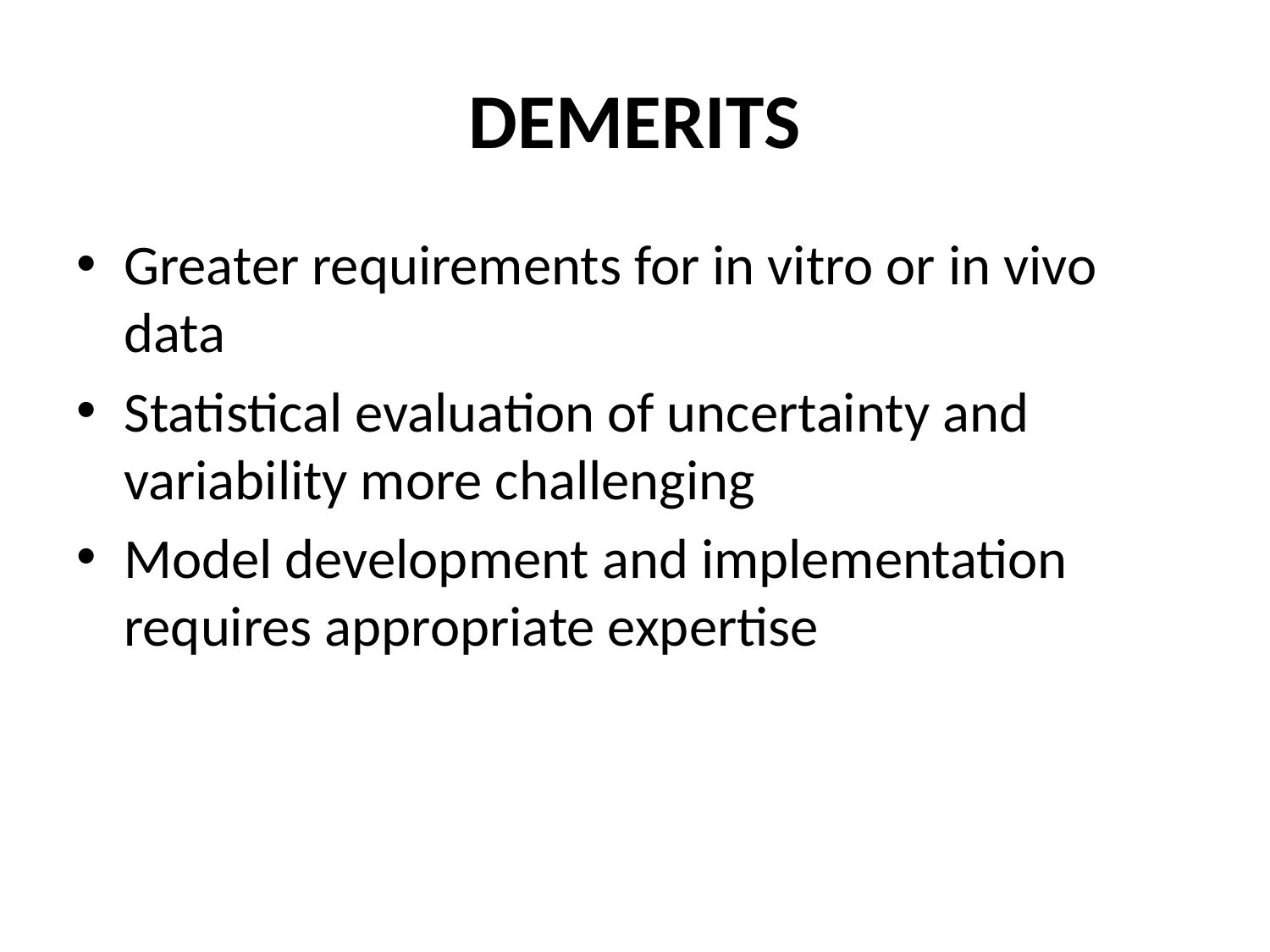

# DEMERITS
Greater requirements for in vitro or in vivo data
Statistical evaluation of uncertainty and variability more challenging
Model development and implementation requires appropriate expertise